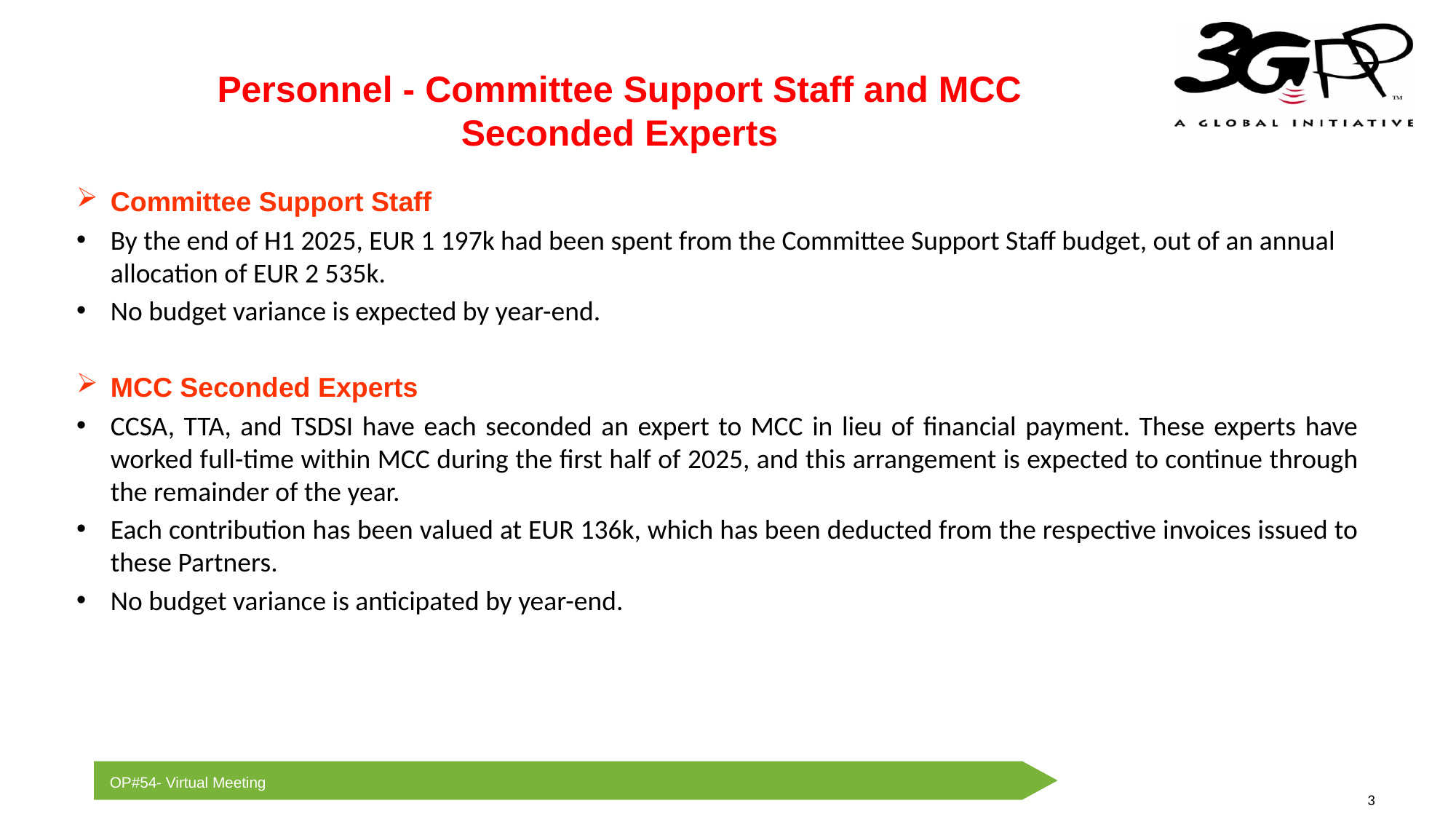

Personnel - Committee Support Staff and MCC Seconded Experts

Committee Support Staff
By the end of H1 2025, EUR 1 197k had been spent from the Committee Support Staff budget, out of an annual allocation of EUR 2 535k.
No budget variance is expected by year-end.

MCC Seconded Experts
CCSA, TTA, and TSDSI have each seconded an expert to MCC in lieu of financial payment. These experts have worked full-time within MCC during the first half of 2025, and this arrangement is expected to continue through the remainder of the year.
Each contribution has been valued at EUR 136k, which has been deducted from the respective invoices issued to these Partners.
No budget variance is anticipated by year-end.